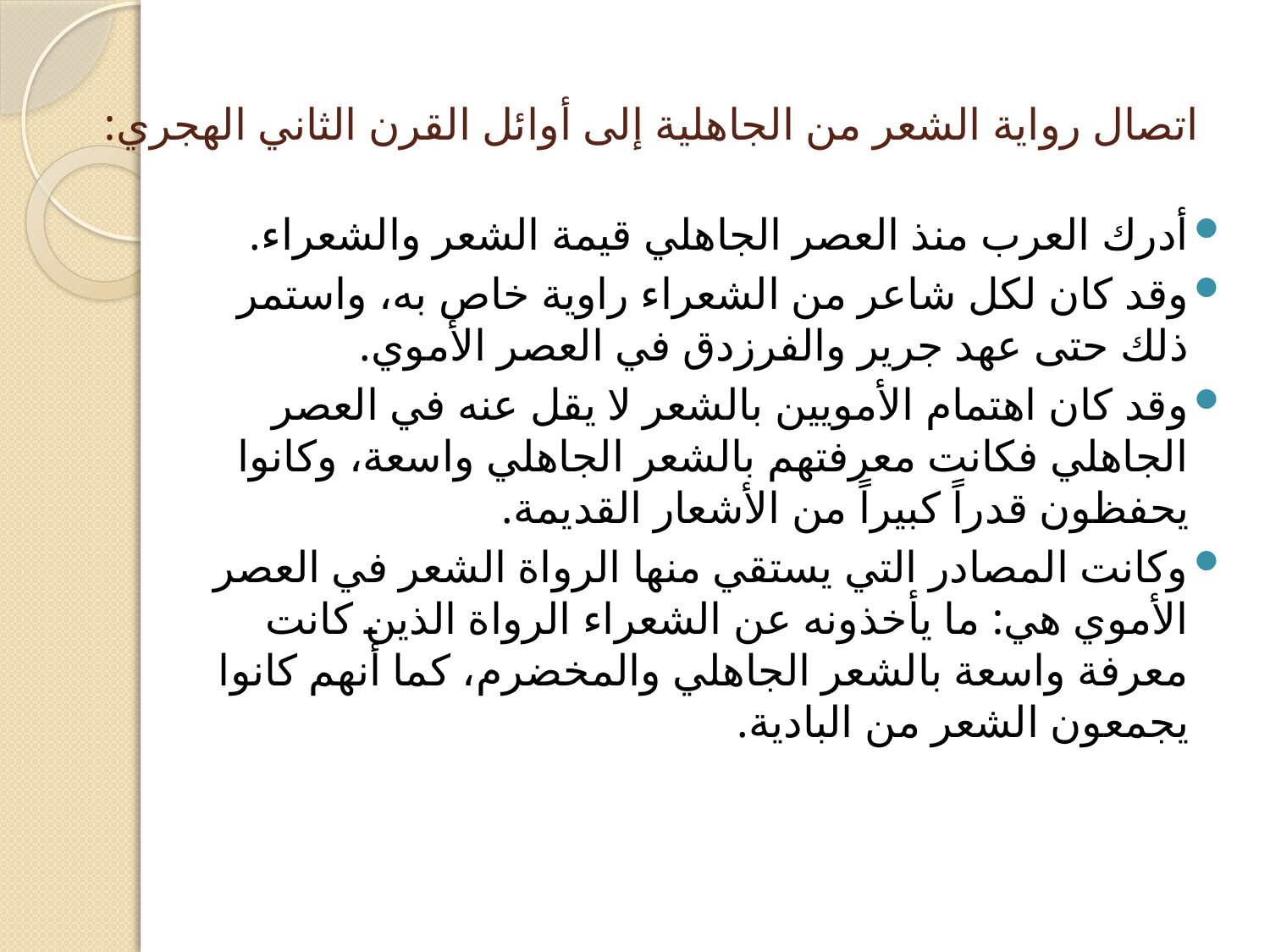

# اتصال رواية الشعر من الجاهلية إلى أوائل القرن الثاني الهجري:
أدرك العرب منذ العصر الجاهلي قيمة الشعر والشعراء.
وقد كان لكل شاعر من الشعراء راوية خاص به، واستمر ذلك حتى عهد جرير والفرزدق في العصر الأموي.
وقد كان اهتمام الأمويين بالشعر لا يقل عنه في العصر الجاهلي فكانت معرفتهم بالشعر الجاهلي واسعة، وكانوا يحفظون قدراً كبيراً من الأشعار القديمة.
وكانت المصادر التي يستقي منها الرواة الشعر في العصر الأموي هي: ما يأخذونه عن الشعراء الرواة الذين كانت معرفة واسعة بالشعر الجاهلي والمخضرم، كما أنهم كانوا يجمعون الشعر من البادية.